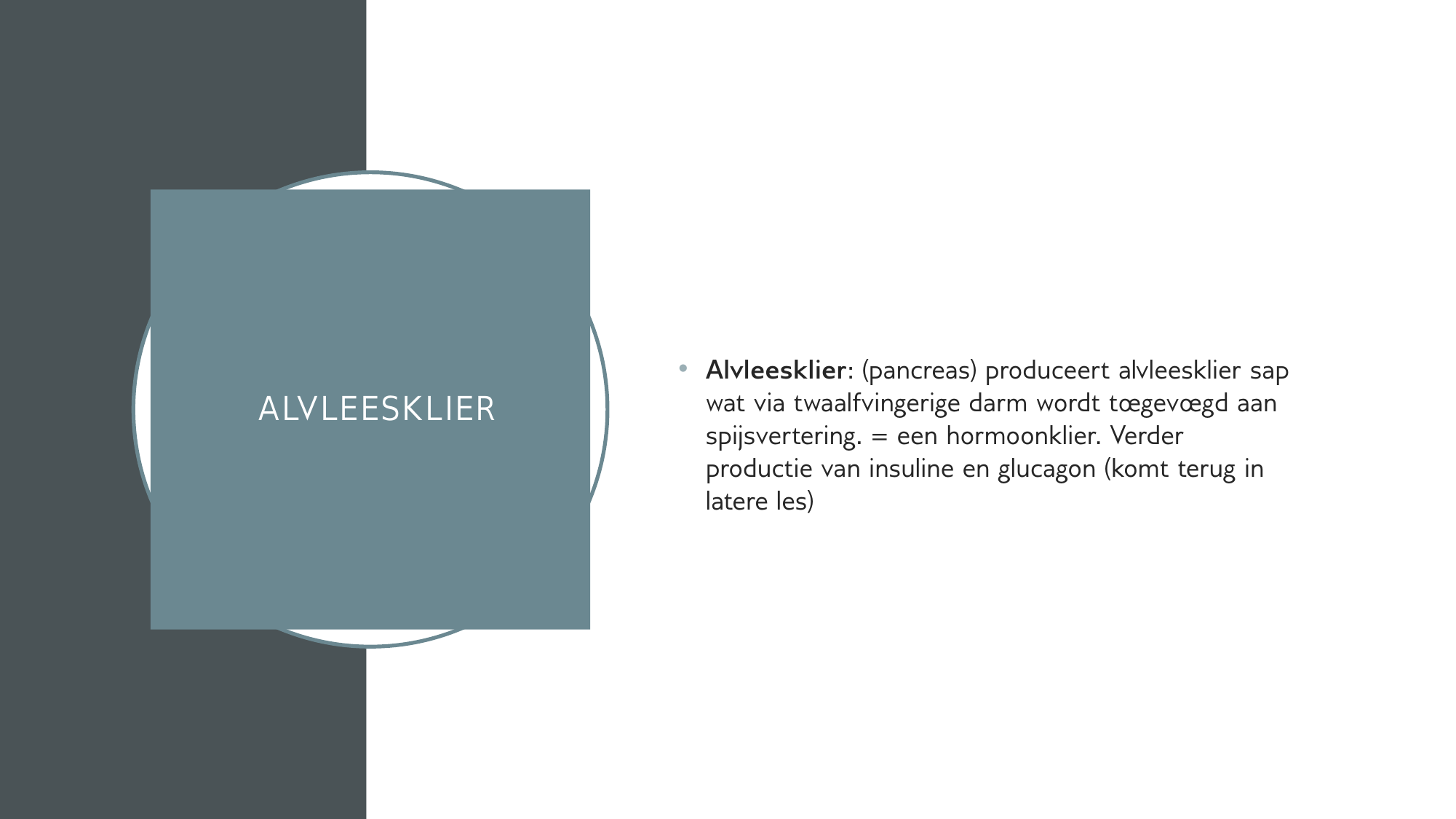

Alvleesklier: (pancreas) produceert alvleesklier sap wat via twaalfvingerige darm wordt toegevoegd aan spijsvertering. = een hormoonklier. Verder productie van insuline en glucagon (komt terug in latere les)

# alvleesklier